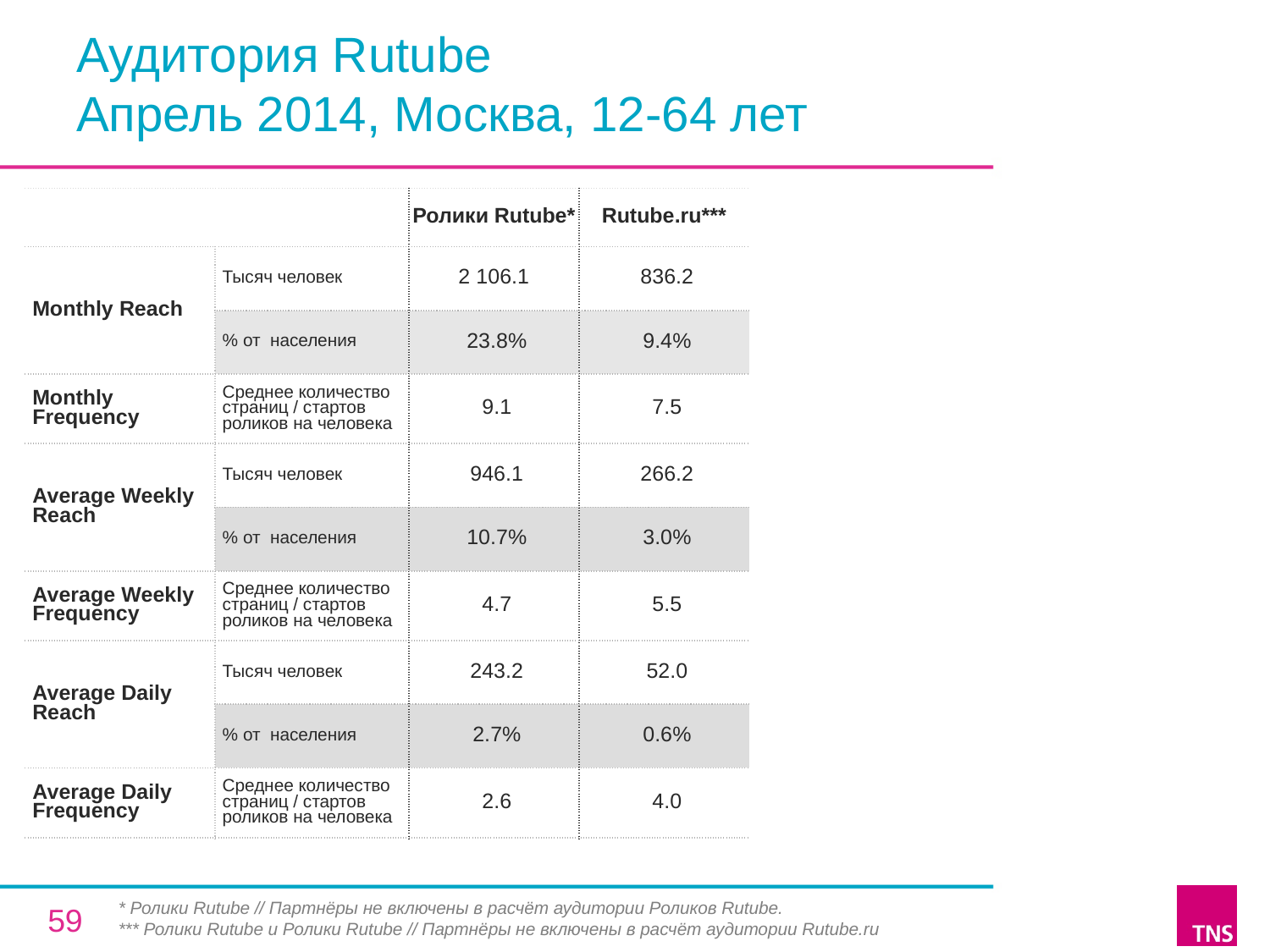

# Аудитория Rutube Апрель 2014, Москва, 12-64 лет
|  |  | Ролики Rutube\* | Rutube.ru\*\*\* |
| --- | --- | --- | --- |
| Monthly Reach | Тысяч человек | 2 106.1 | 836.2 |
|  | % от населения | 23.8% | 9.4% |
| Monthly Frequency | Среднее количество страниц / стартов роликов на человека | 9.1 | 7.5 |
| Average Weekly Reach | Тысяч человек | 946.1 | 266.2 |
|  | % от населения | 10.7% | 3.0% |
| Average Weekly Frequency | Среднее количество страниц / стартов роликов на человека | 4.7 | 5.5 |
| Average Daily Reach | Тысяч человек | 243.2 | 52.0 |
|  | % от населения | 2.7% | 0.6% |
| Average Daily Frequency | Среднее количество страниц / стартов роликов на человека | 2.6 | 4.0 |
* Ролики Rutube // Партнёры не включены в расчёт аудитории Роликов Rutube.
*** Ролики Rutube и Ролики Rutube // Партнёры не включены в расчёт аудитории Rutube.ru
59